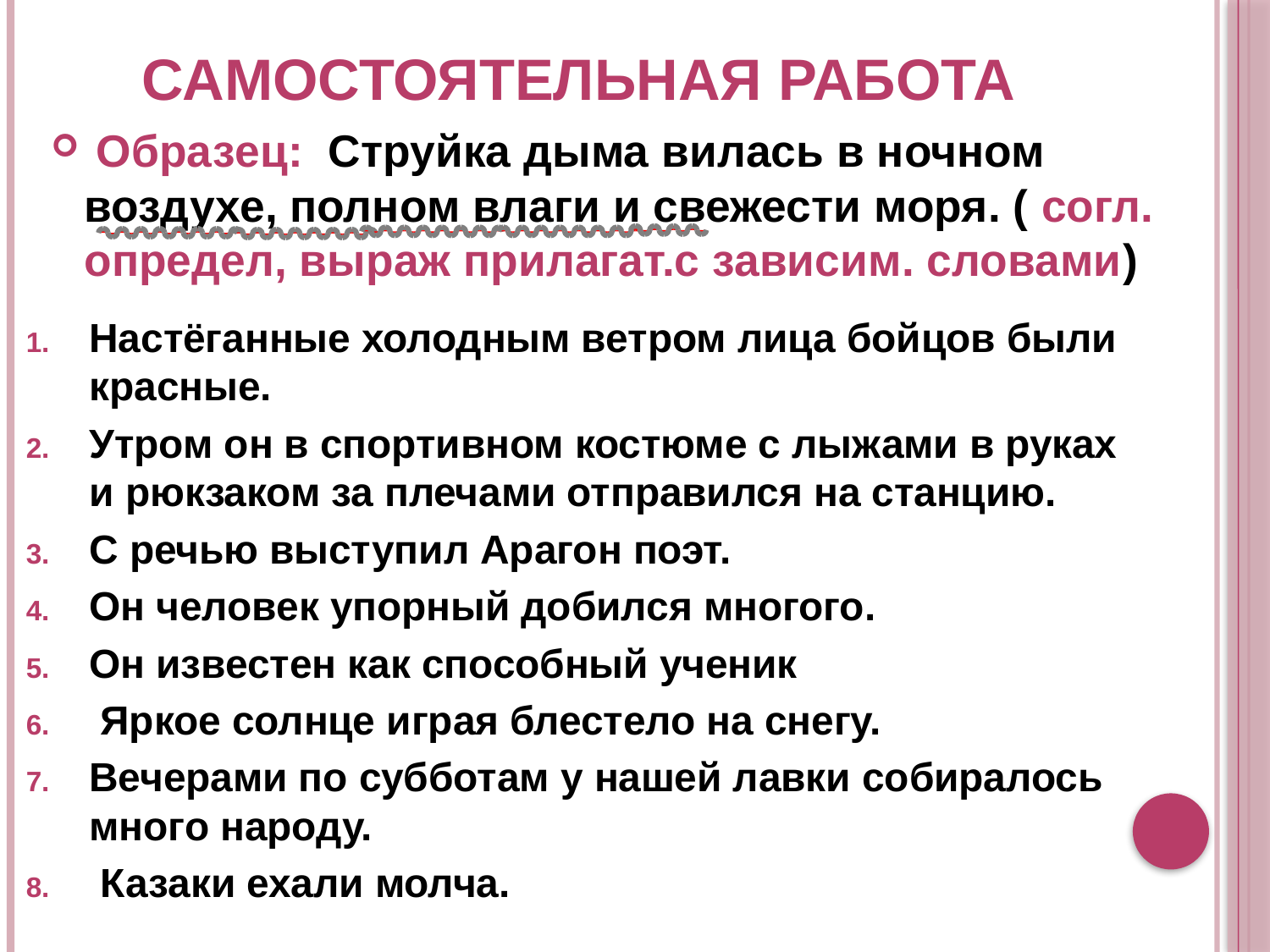

# Самостоятельная работа
 Образец:  Струйка дыма вилась в ночном воздухе, полном влаги и свежести моря. ( согл. определ, выраж прилагат.с зависим. словами)

Настёганные холодным ветром лица бойцов были красные.
Утром он в спортивном костюме с лыжами в руках и рюкзаком за плечами отправился на станцию.
С речью выступил Арагон поэт.
Он человек упорный добился многого.
Он известен как способный ученик
 Яркое солнце играя блестело на снегу.
Вечерами по субботам у нашей лавки собиралось много народу.
 Казаки ехали молча.